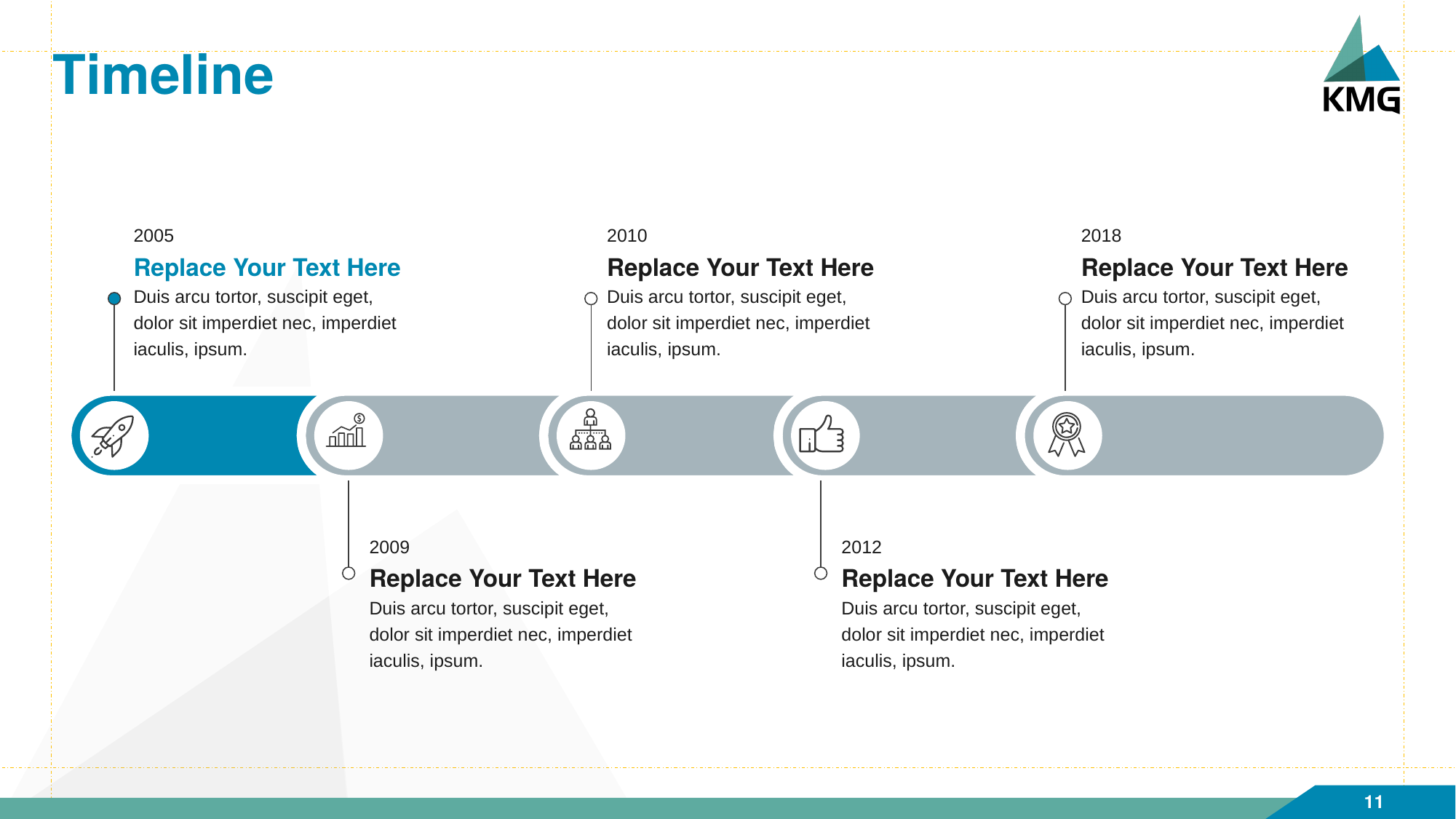

# Timeline
2005
Replace Your Text Here
Duis arcu tortor, suscipit eget, dolor sit imperdiet nec, imperdiet iaculis, ipsum.
2010
Replace Your Text Here
Duis arcu tortor, suscipit eget, dolor sit imperdiet nec, imperdiet iaculis, ipsum.
2018
Replace Your Text Here
Duis arcu tortor, suscipit eget, dolor sit imperdiet nec, imperdiet iaculis, ipsum.

2009
Replace Your Text Here
Duis arcu tortor, suscipit eget, dolor sit imperdiet nec, imperdiet iaculis, ipsum.
2012
Replace Your Text Here
Duis arcu tortor, suscipit eget, dolor sit imperdiet nec, imperdiet iaculis, ipsum.